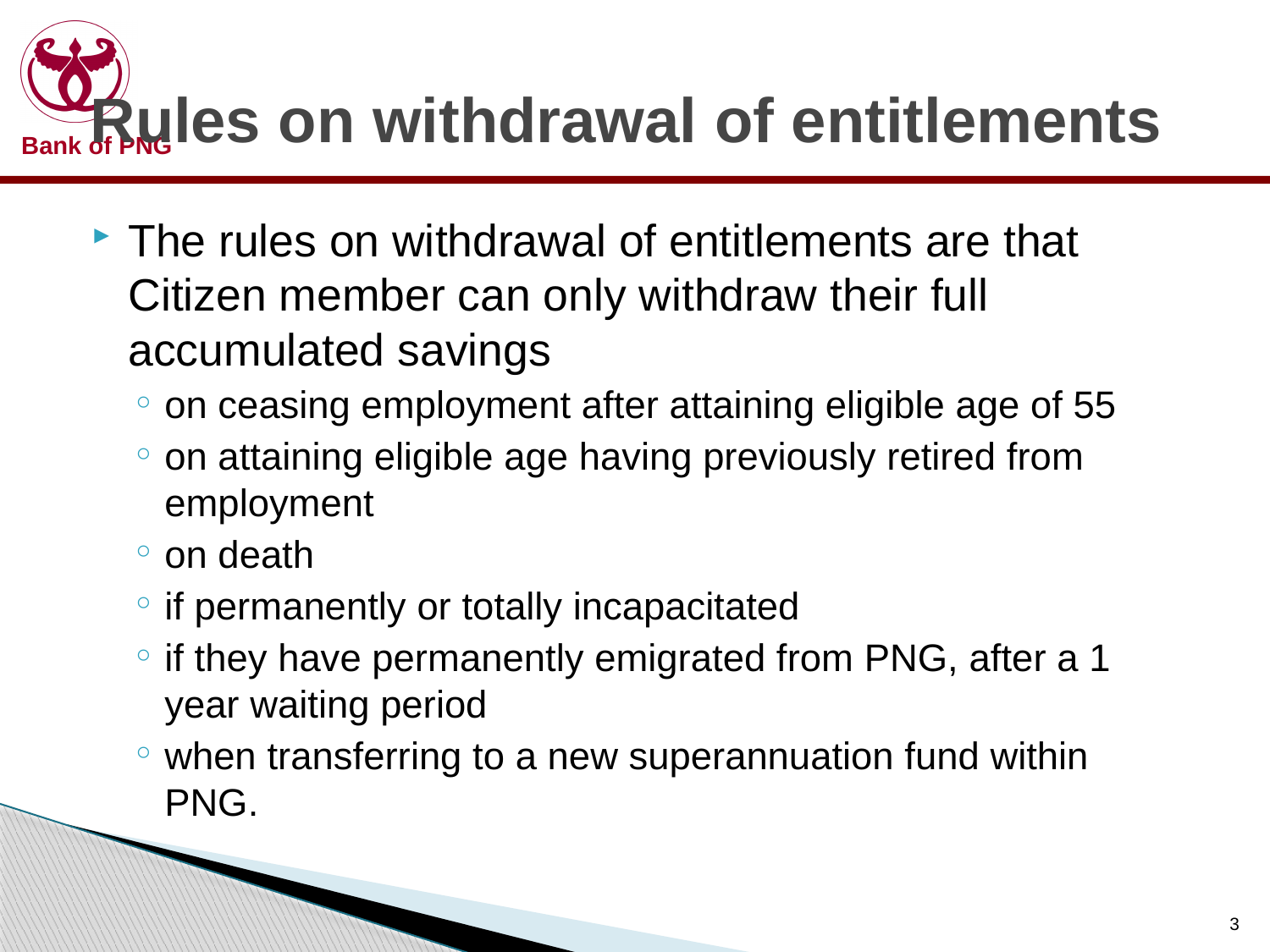

# Rules on withdrawal of entitlements
The rules on withdrawal of entitlements are that Citizen member can only withdraw their full accumulated savings
on ceasing employment after attaining eligible age of 55
on attaining eligible age having previously retired from employment
on death
if permanently or totally incapacitated
if they have permanently emigrated from PNG, after a 1 year waiting period
when transferring to a new superannuation fund within PNG.

3